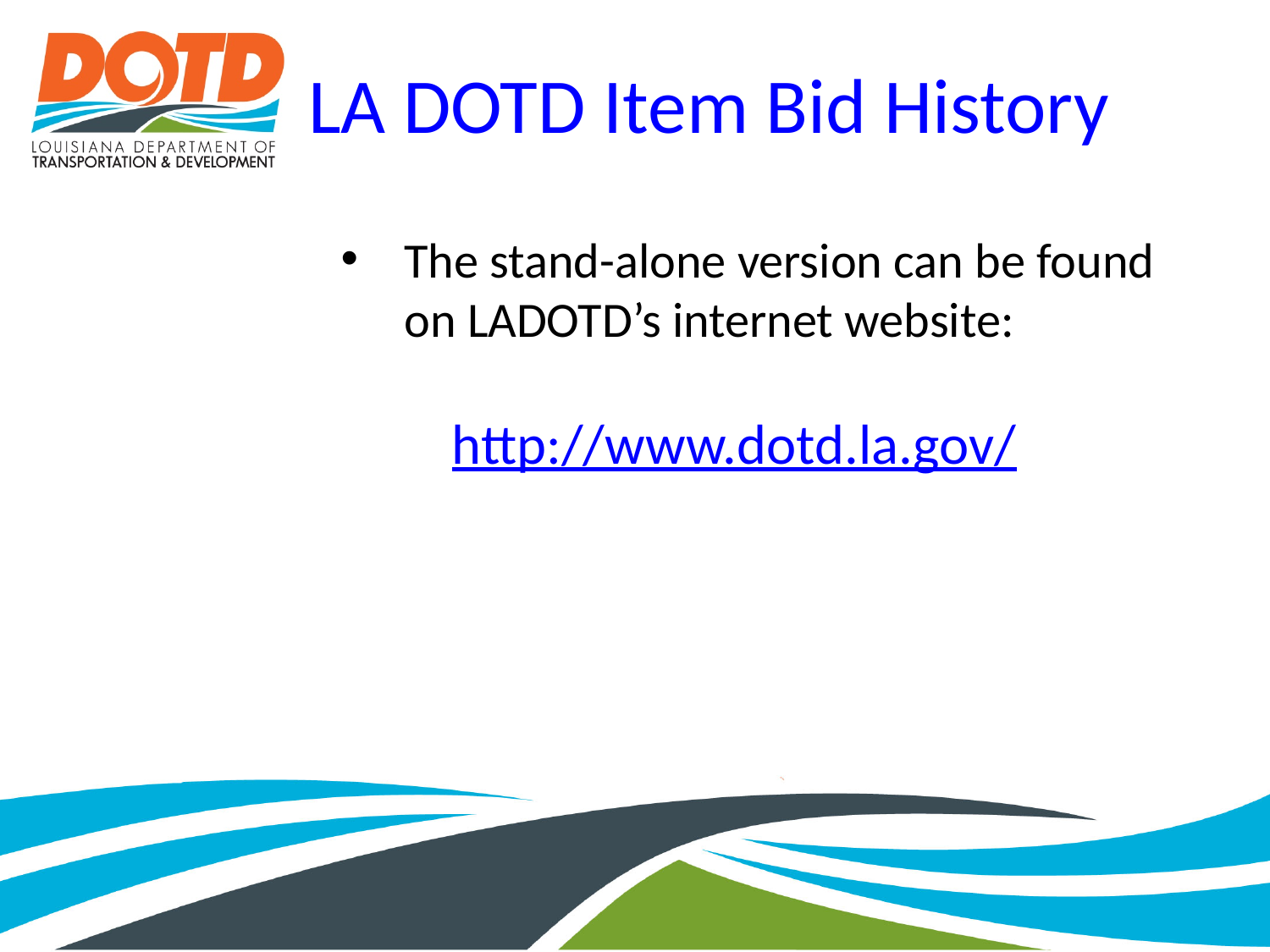

LA DOTD Item Bid History
The stand-alone version can be found on LADOTD’s internet website:

http://www.dotd.la.gov/